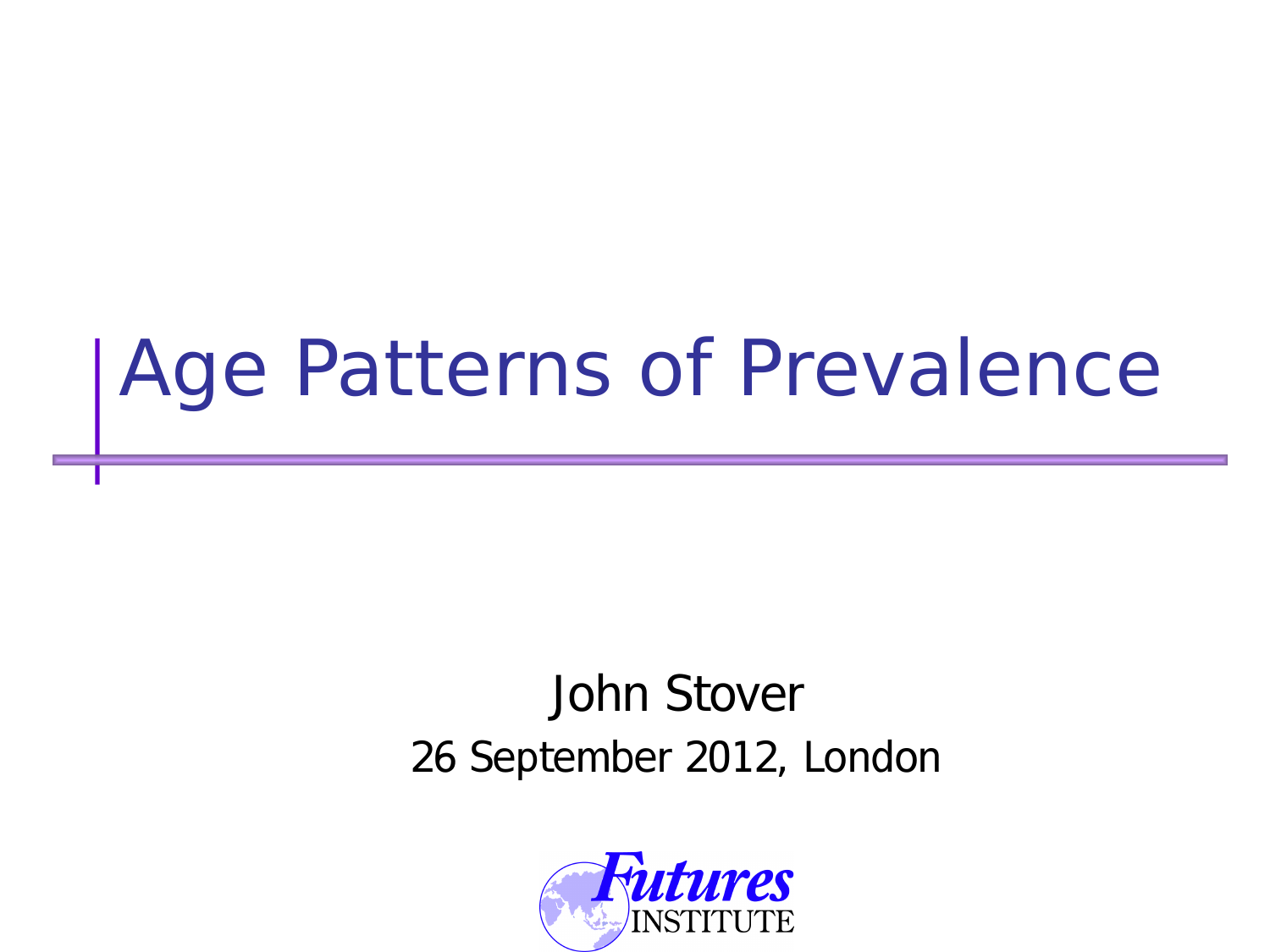

# Age Patterns of Prevalence
John Stover
26 September 2012, London